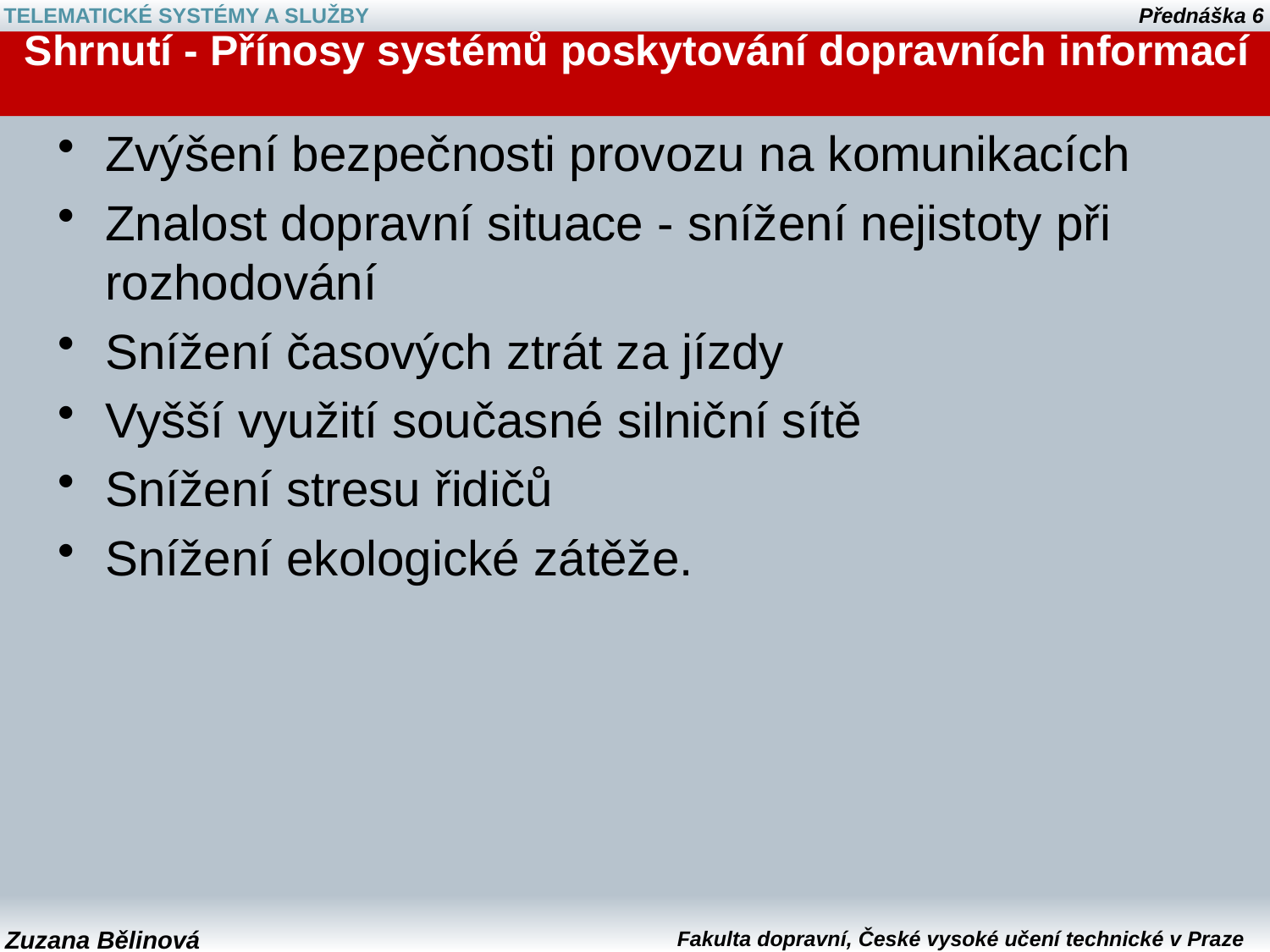

# Shrnutí - Přínosy systémů poskytování dopravních informací
Zvýšení bezpečnosti provozu na komunikacích
Znalost dopravní situace - snížení nejistoty při rozhodování
Snížení časových ztrát za jízdy
Vyšší využití současné silniční sítě
Snížení stresu řidičů
Snížení ekologické zátěže.